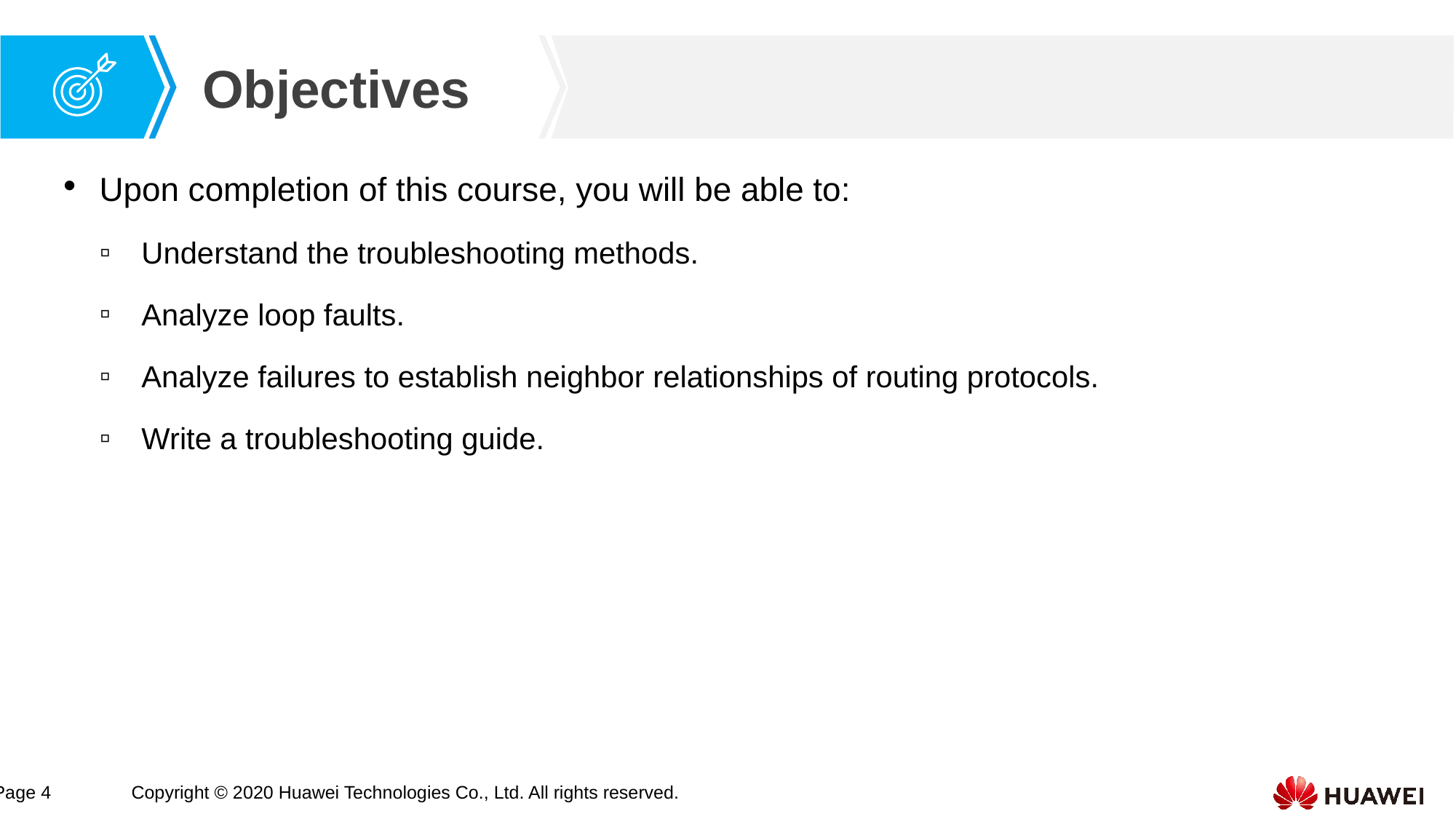

Upon completion of this course, you will be able to:
Understand the troubleshooting methods.
Analyze loop faults.
Analyze failures to establish neighbor relationships of routing protocols.
Write a troubleshooting guide.